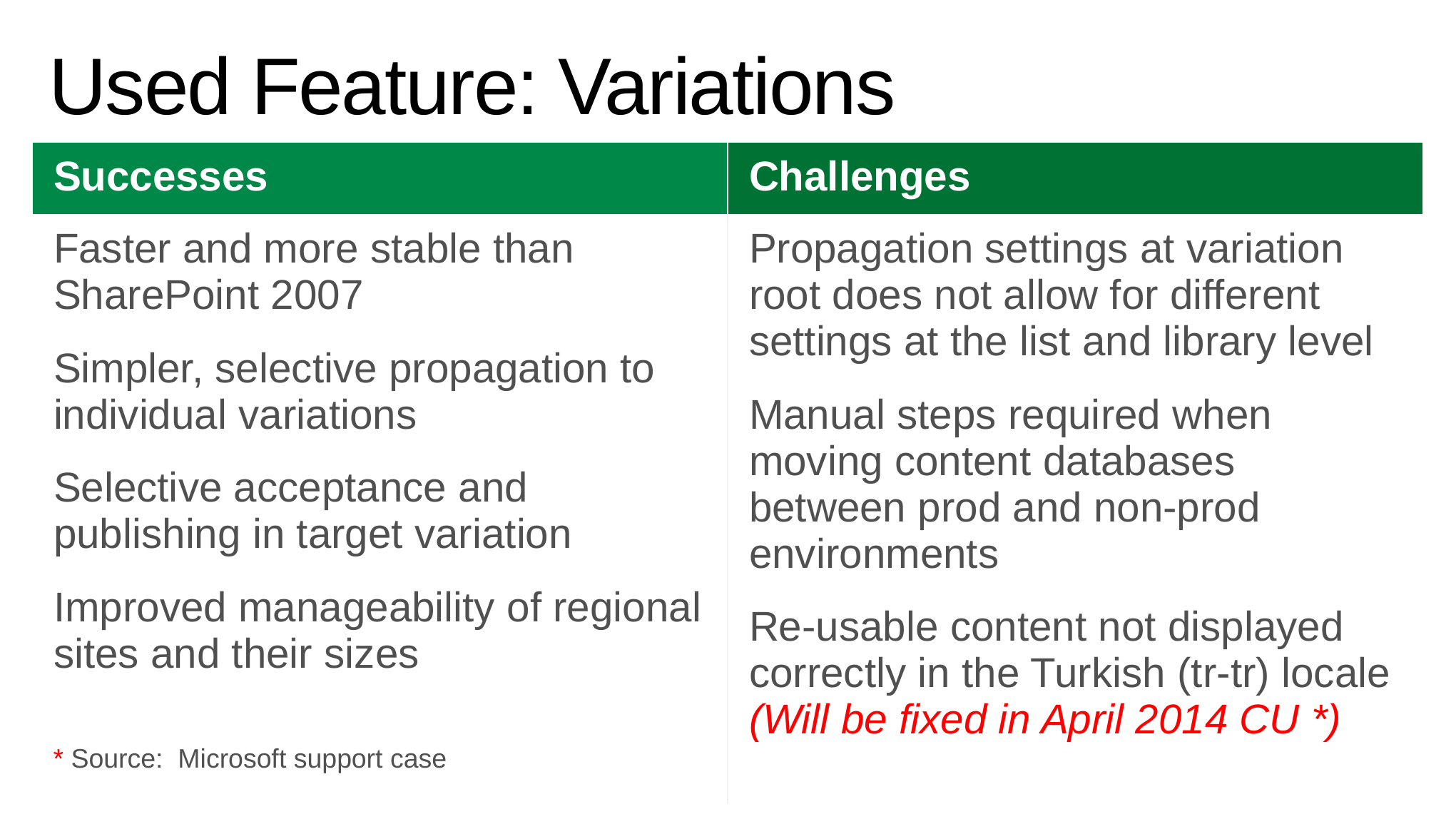

# Used Feature: Variations
| Successes | Challenges |
| --- | --- |
| Faster and more stable than SharePoint 2007 Simpler, selective propagation to individual variations Selective acceptance and publishing in target variation Improved manageability of regional sites and their sizes | Propagation settings at variation root does not allow for different settings at the list and library level Manual steps required when moving content databases between prod and non-prod environments Re-usable content not displayed correctly in the Turkish (tr-tr) locale (Will be fixed in April 2014 CU \*) |
| SUCCESSES | CHALLENGES |
| --- | --- |
| Faster and more stable than SharePoint 2007 | Propagation settings at variation root |
| Simpler, selective propagation between variations | Does not support automatic and selective variation simultaneously |
| Selective acceptance and publishing in target variation |  |
* Source:  Microsoft support case